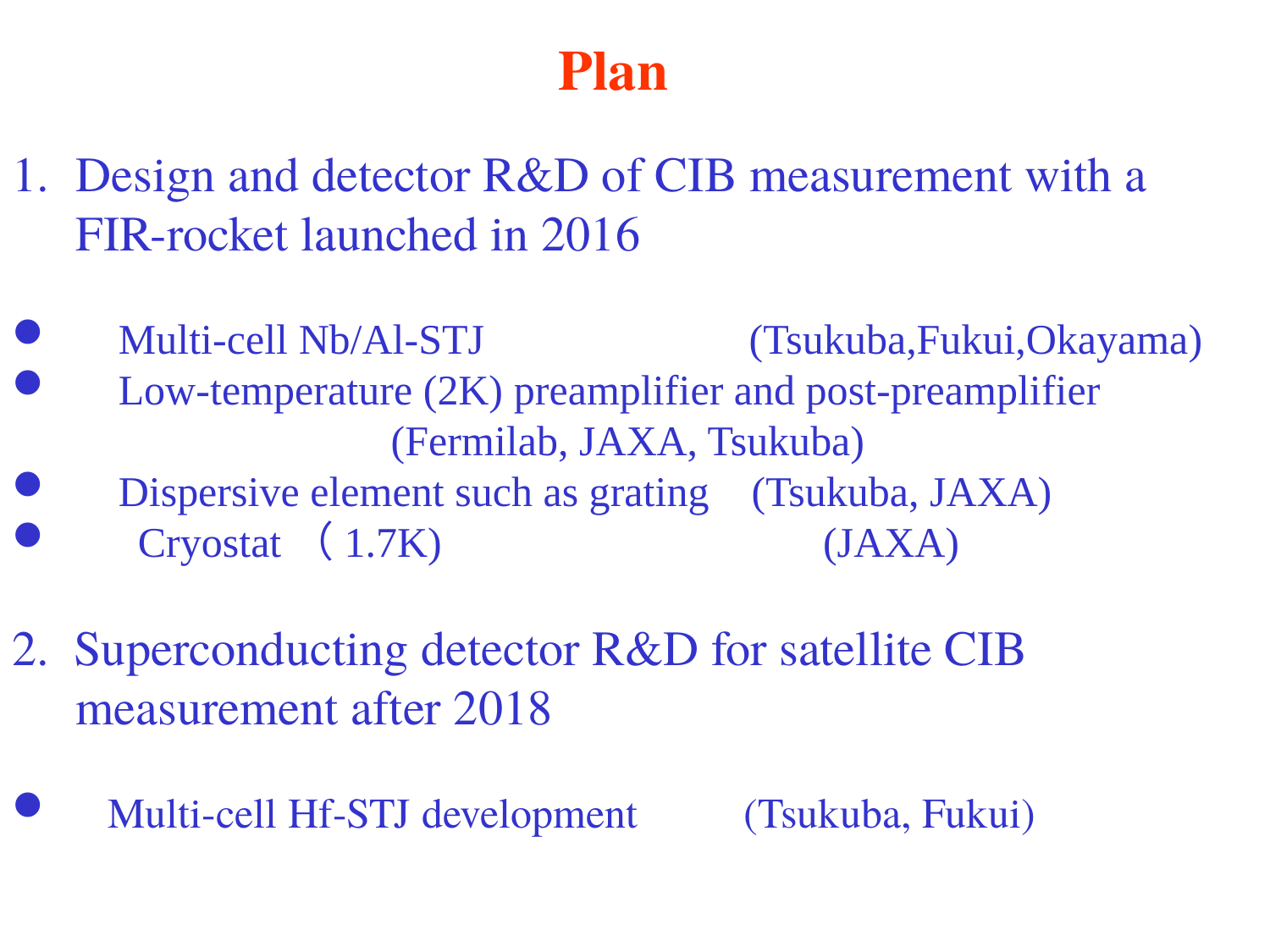

Plan
Design and detector R&D of CIB measurement with a FIR-rocket launched in 2016

    Multi-cell Nb/Al-STJ                         (Tsukuba,Fukui,Okayama)
    Low-temperature (2K) preamplifier and post-preamplifier  　                                       (Fermilab, JAXA, Tsukuba)
    Dispersive element such as grating    (Tsukuba, JAXA)
　 Cryostat（1.7K)                                    (JAXA)

2.  Superconducting detector R&D for satellite CIB measurement after 2018

   Multi-cell Hf-STJ development          (Tsukuba, Fukui)